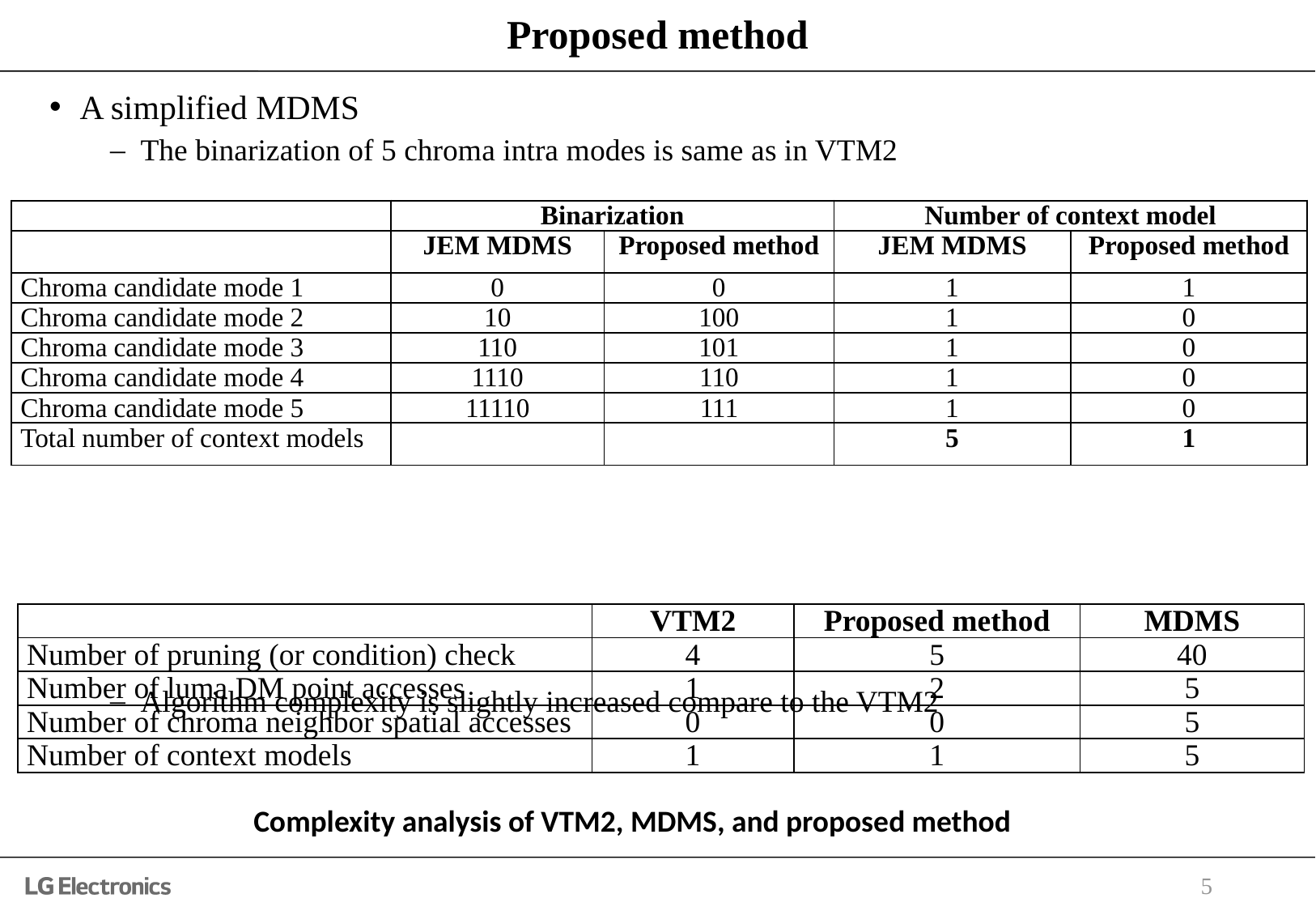

# Proposed method
A simplified MDMS
The binarization of 5 chroma intra modes is same as in VTM2

Algorithm complexity is slightly increased compare to the VTM2

|  | Binarization |  | Number of context model |  |
| --- | --- | --- | --- | --- |
|  | JEM MDMS | Proposed method | JEM MDMS | Proposed method |
| Chroma candidate mode 1 | 0 | 0 | 1 | 1 |
| Chroma candidate mode 2 | 10 | 100 | 1 | 0 |
| Chroma candidate mode 3 | 110 | 101 | 1 | 0 |
| Chroma candidate mode 4 | 1110 | 110 | 1 | 0 |
| Chroma candidate mode 5 | 11110 | 111 | 1 | 0 |
| Total number of context models |  |  | 5 | 1 |
|  | VTM2 | Proposed method | MDMS |
| --- | --- | --- | --- |
| Number of pruning (or condition) check | 4 | 5 | 40 |
| Number of luma DM point accesses | 1 | 2 | 5 |
| Number of chroma neighbor spatial accesses | 0 | 0 | 5 |
| Number of context models | 1 | 1 | 5 |
Complexity analysis of VTM2, MDMS, and proposed method
5